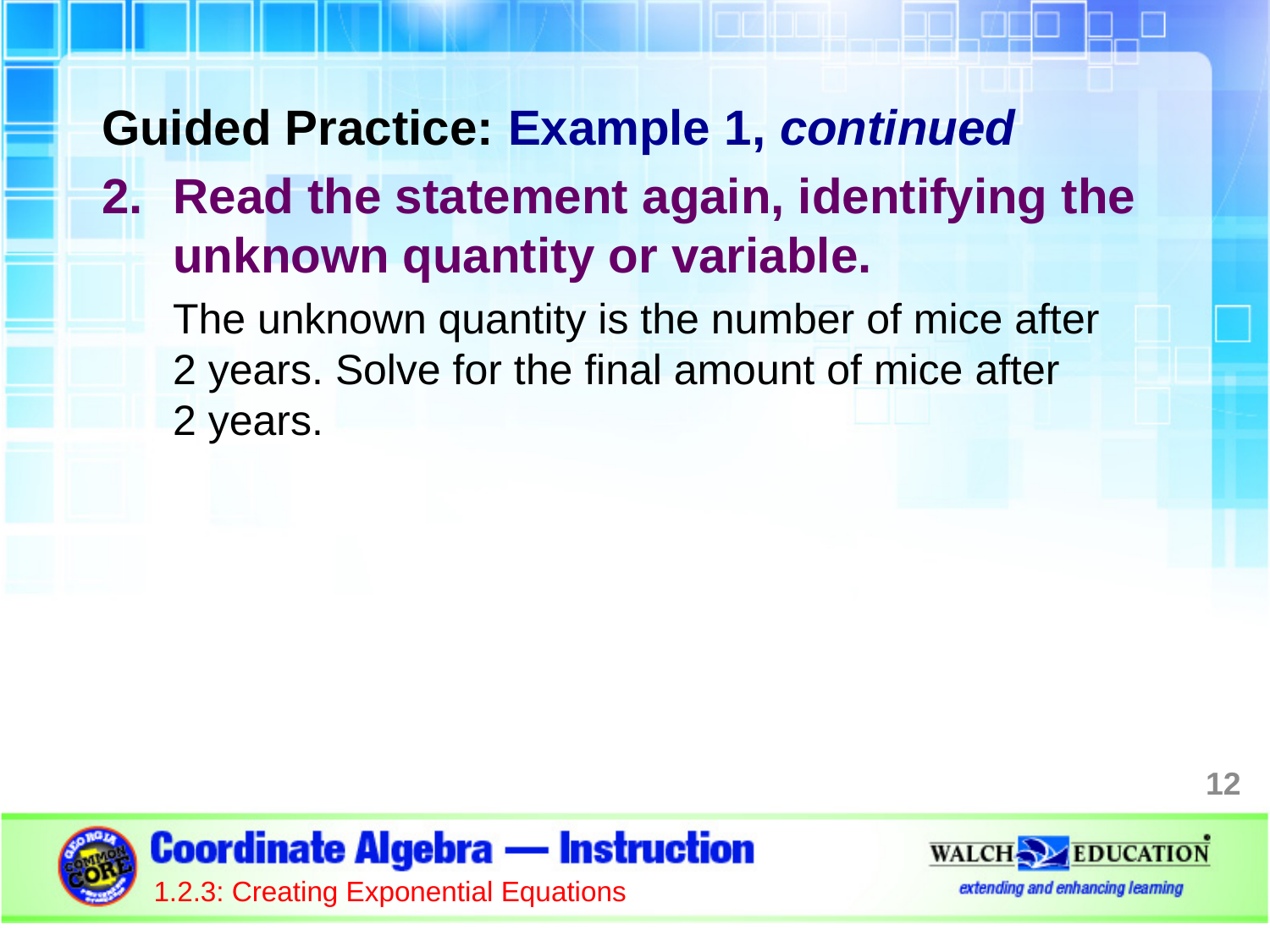

Guided Practice: Example 1, continued
Read the statement again, identifying the unknown quantity or variable.
The unknown quantity is the number of mice after
2 years. Solve for the final amount of mice after
2 years.
12
1.2.3: Creating Exponential Equations